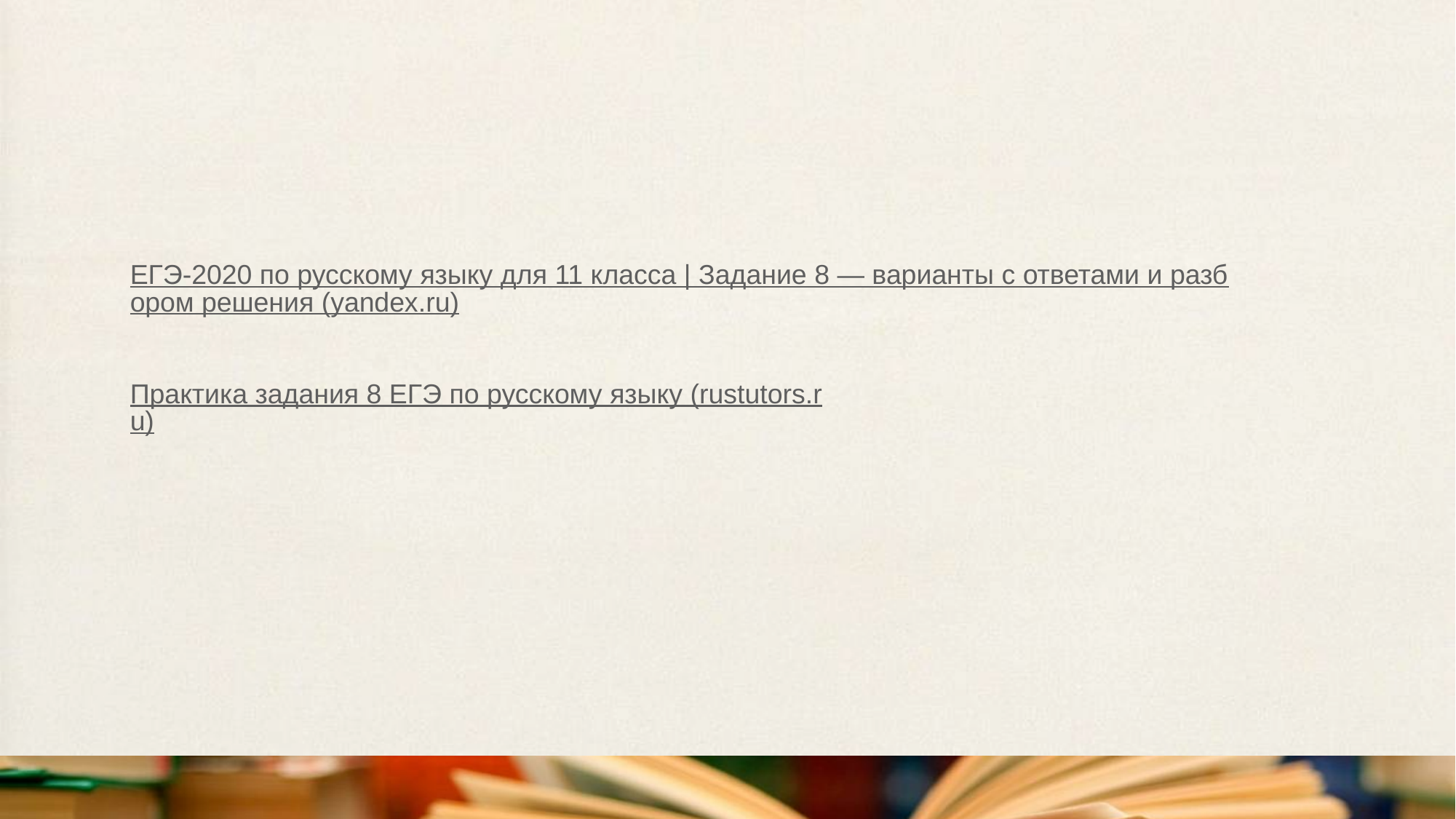

ЕГЭ-2020 по русскому языку для 11 класса | Задание 8 — варианты с ответами и разбором решения (yandex.ru)
Практика задания 8 ЕГЭ по русскому языку (rustutors.ru)